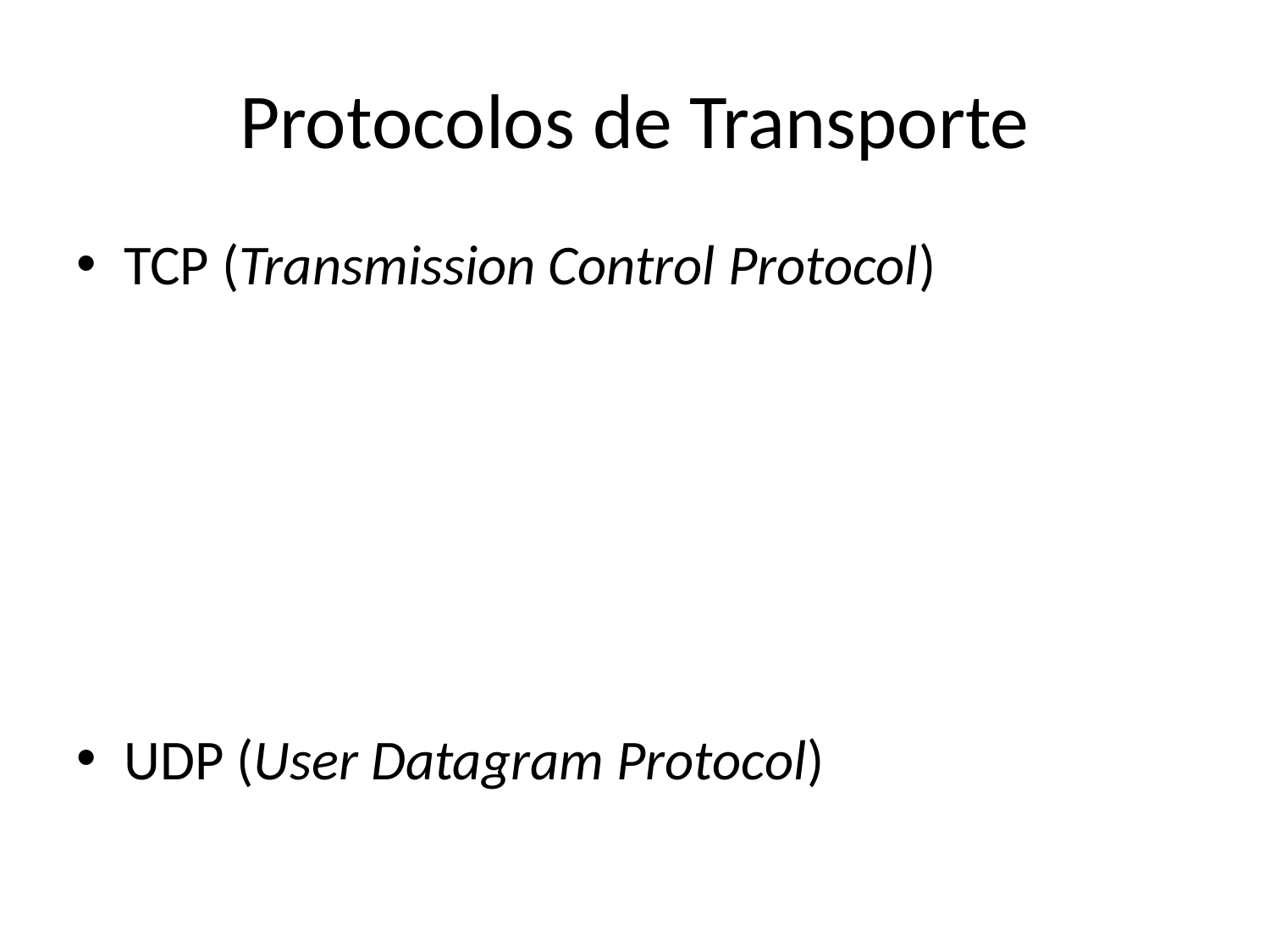

# Protocolos de Transporte
TCP (Transmission Control Protocol)

UDP (User Datagram Protocol)